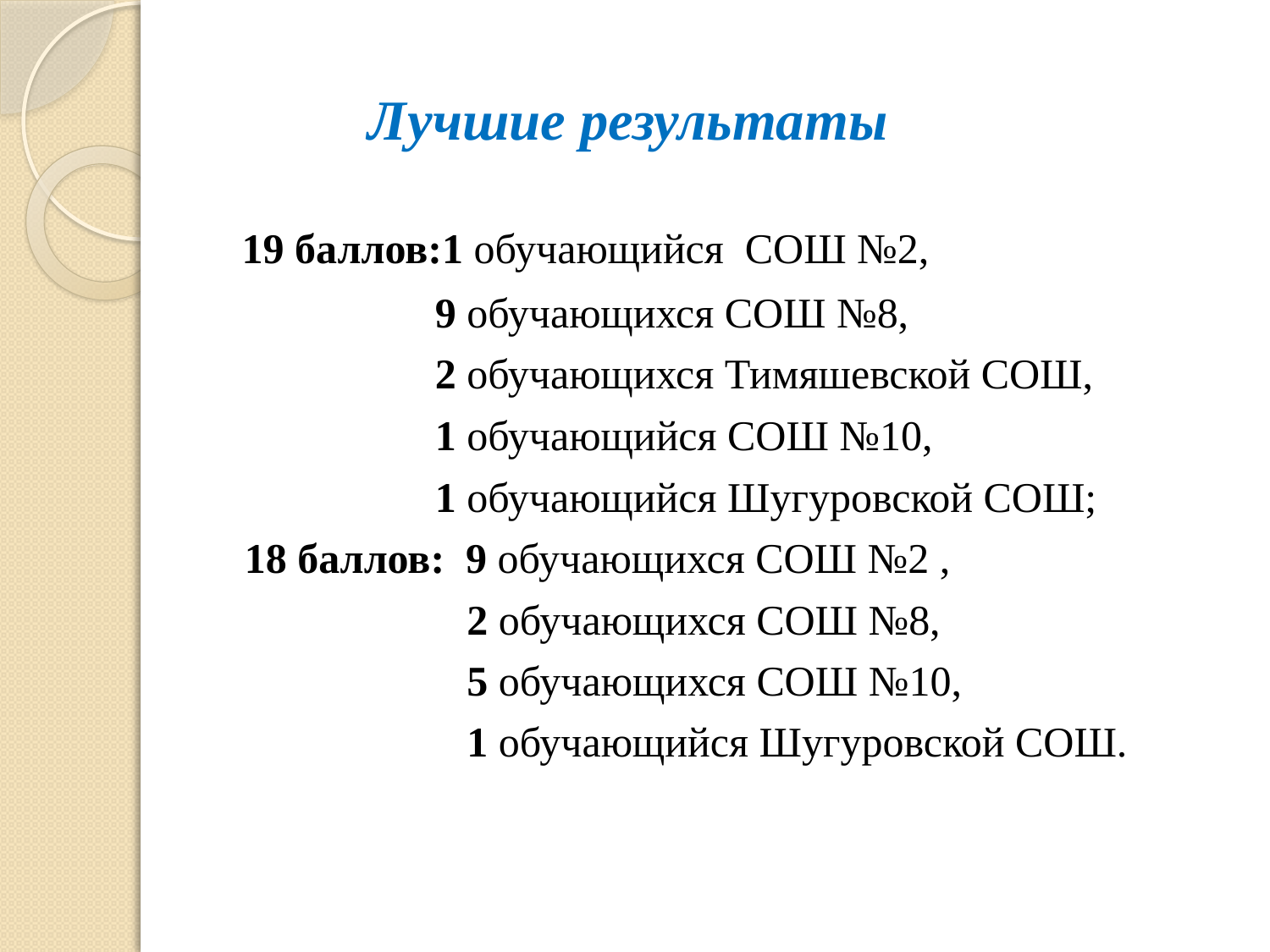

# Лучшие результаты
 19 баллов:1 обучающийся  СОШ №2,
                    9 обучающихся СОШ №8,
                    2 обучающихся Тимяшевской СОШ,
                    1 обучающийся СОШ №10,
                    1 обучающийся Шугуровской СОШ;
  18 баллов:  9 обучающихся СОШ №2 ,
                       2 обучающихся СОШ №8,
                       5 обучающихся СОШ №10,
                       1 обучающийся Шугуровской СОШ.